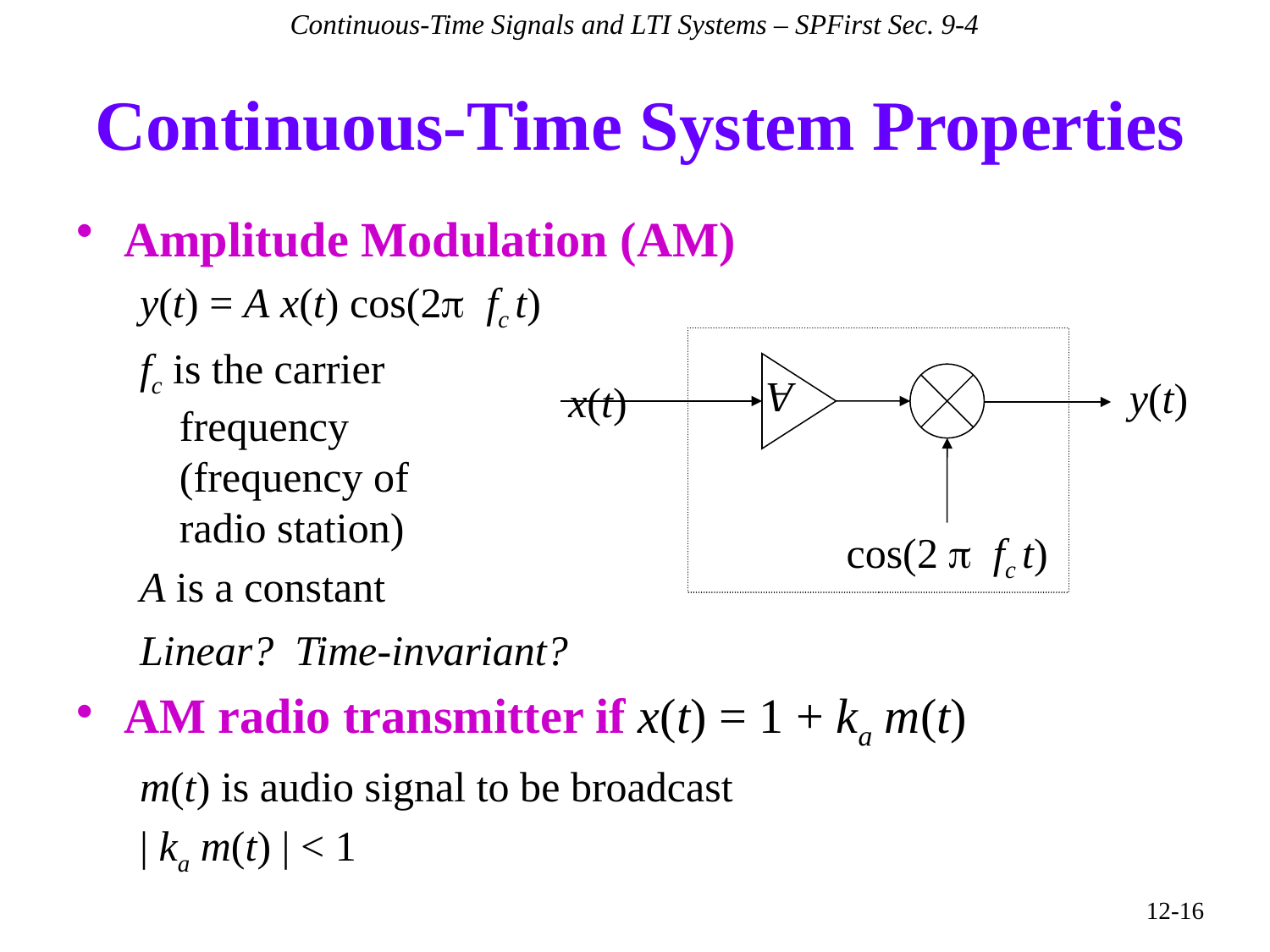

Continuous-Time Signals and LTI Systems – SPFirst Sec. 9-4
# Continuous-Time System Properties
Amplitude Modulation (AM)
y(t) = A x(t) cos(2π fc t)
fc is the carrier
frequency
(frequency of
radio station)
A is a constant
Linear?  Time-invariant?
AM radio transmitter if x(t) = 1 + ka m(t)
m(t) is audio signal to be broadcast
| ka m(t) | < 1

y(t)
x(t)
A

cos(2 π fc t)
12-16